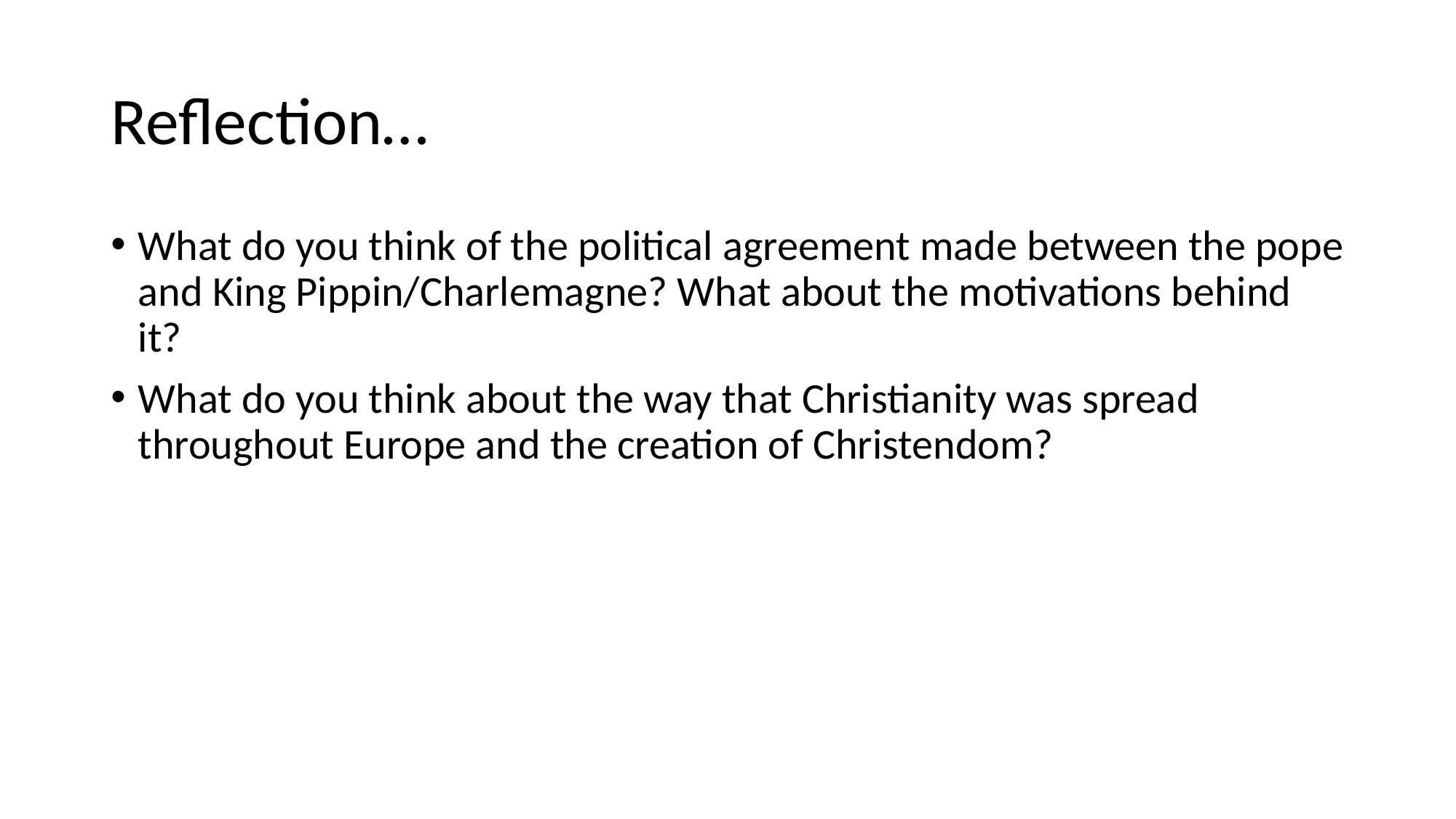

# Reflection…
What do you think of the political agreement made between the pope and King Pippin/Charlemagne? What about the motivations behind it?
What do you think about the way that Christianity was spread throughout Europe and the creation of Christendom?